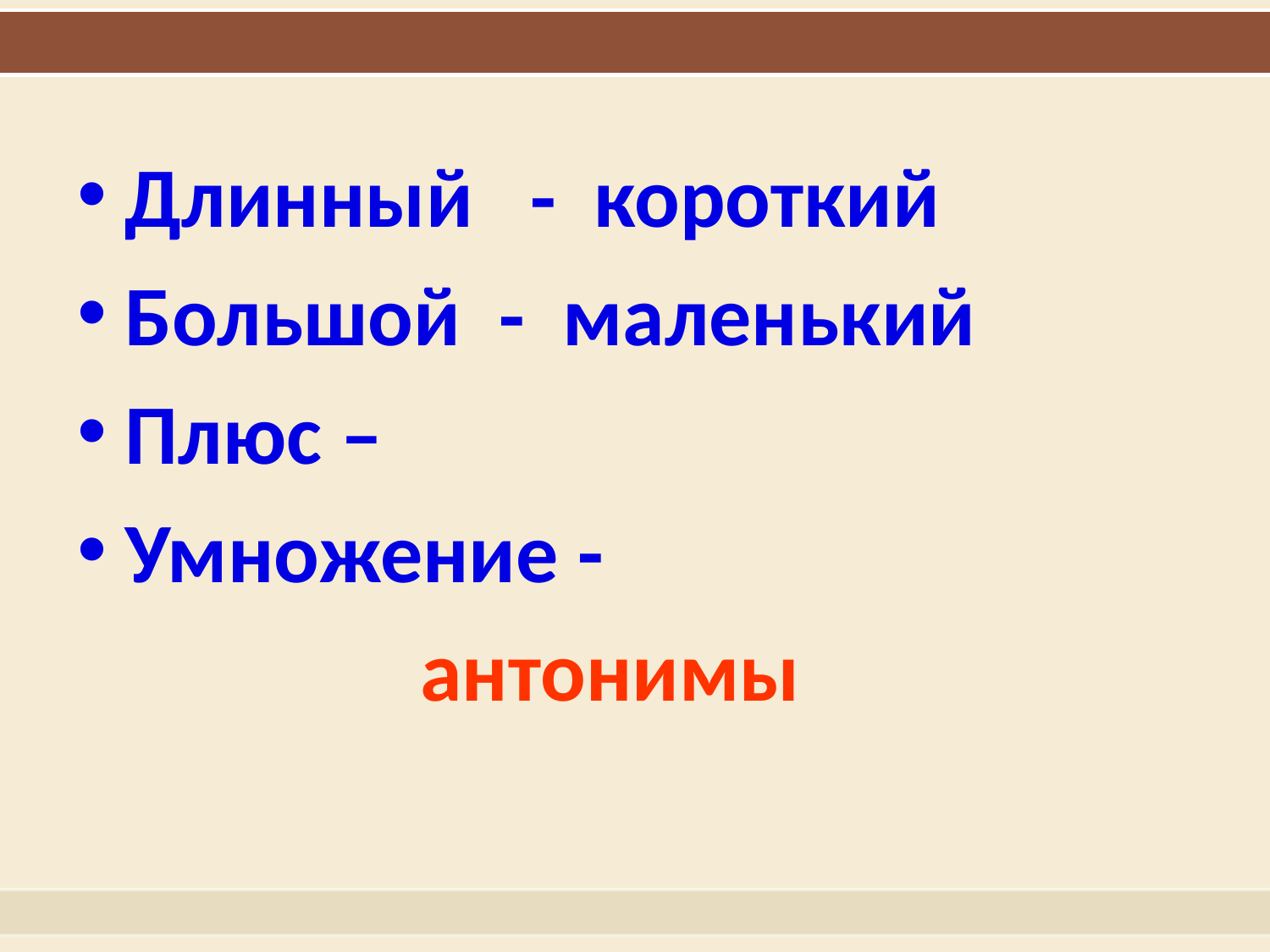

Длинный   -  короткий
Большой  -  маленький
Плюс –
Умножение -
                  антонимы